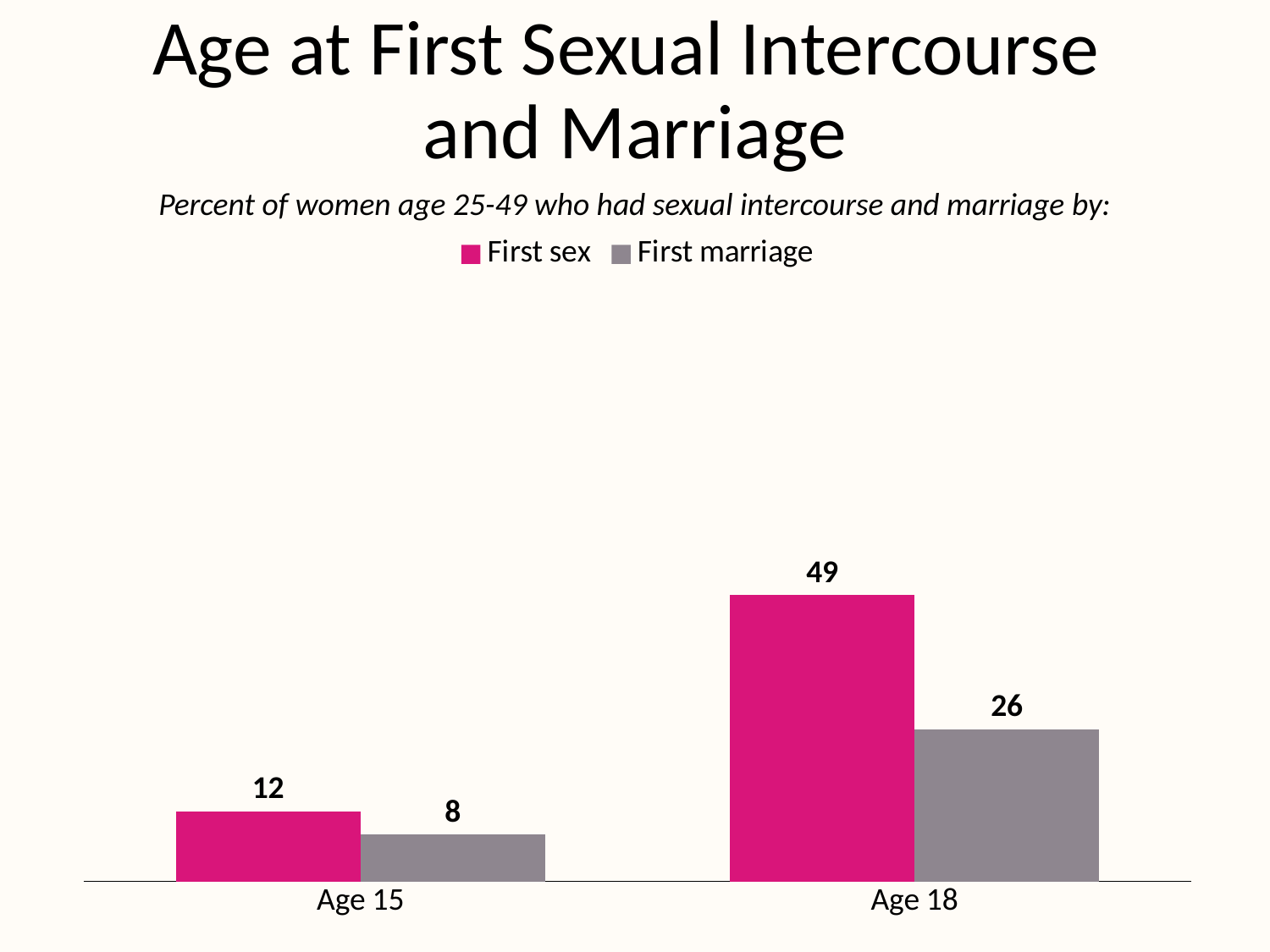

# Age at First Sexual Intercourse and Marriage
Percent of women age 25-49 who had sexual intercourse and marriage by:

### Chart

| Category | First sex | First marriage |
|---|---|---|
| Age 15 | 12.0 | 8.0 |
| Age 18 | 49.0 | 26.0 |